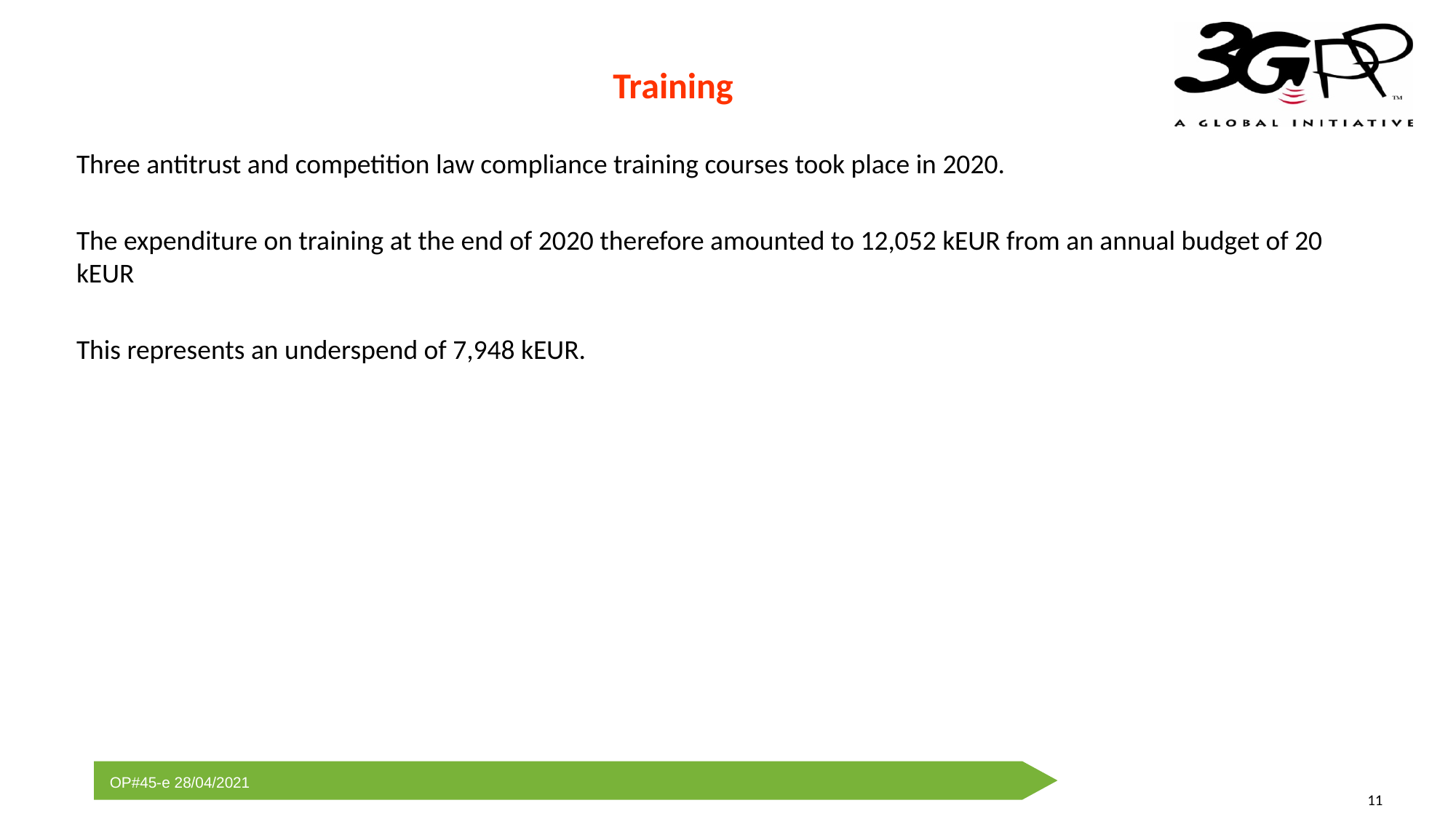

# Training
Three antitrust and competition law compliance training courses took place in 2020.

The expenditure on training at the end of 2020 therefore amounted to 12,052 kEUR from an annual budget of 20 kEUR

This represents an underspend of 7,948 kEUR.